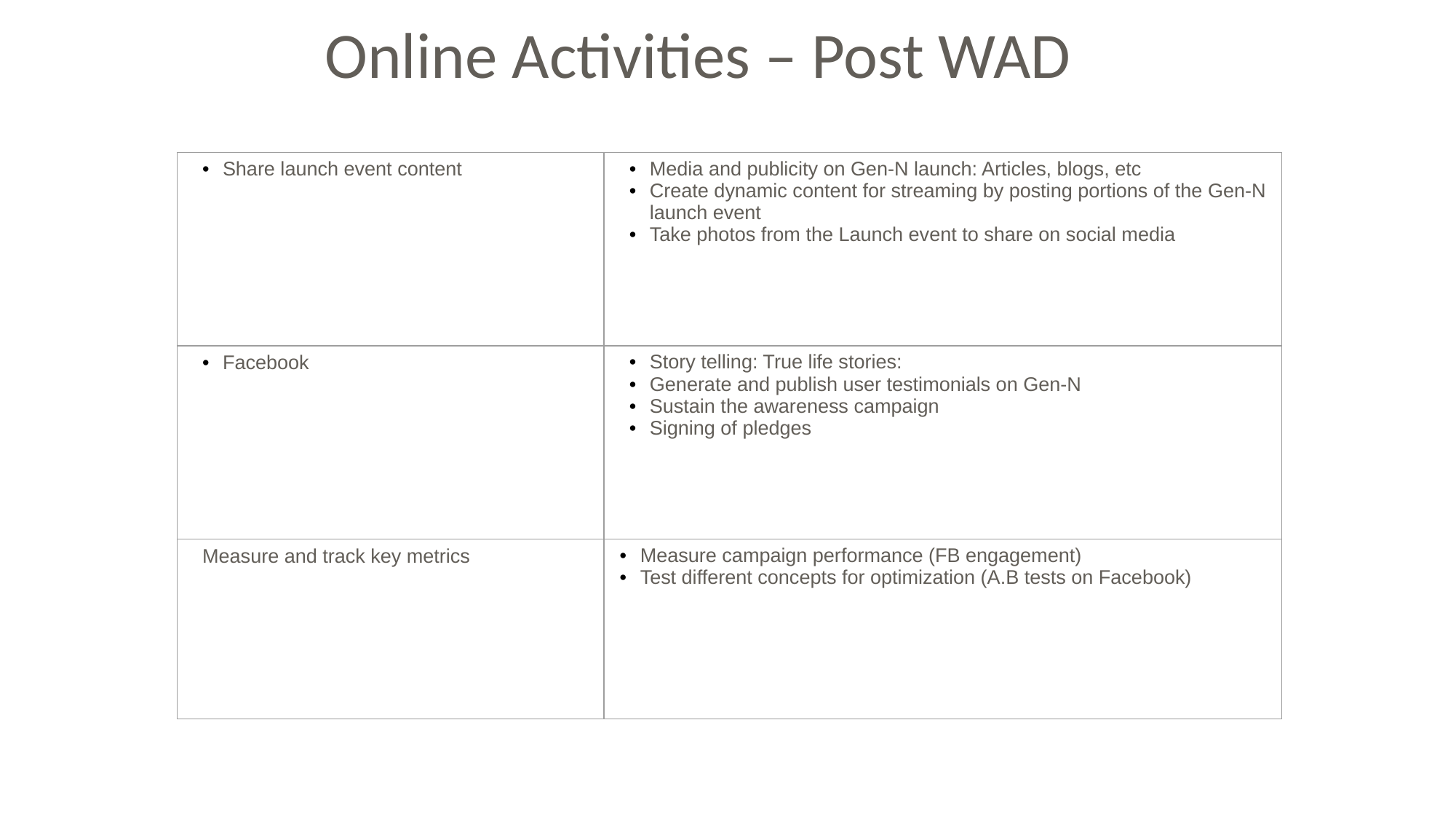

# Online Activities – Post WAD
| Share launch event content | Media and publicity on Gen-N launch: Articles, blogs, etc Create dynamic content for streaming by posting portions of the Gen-N launch event Take photos from the Launch event to share on social media |
| --- | --- |
| Facebook | Story telling: True life stories: Generate and publish user testimonials on Gen-N Sustain the awareness campaign Signing of pledges |
| Measure and track key metrics | Measure campaign performance (FB engagement) Test different concepts for optimization (A.B tests on Facebook) |